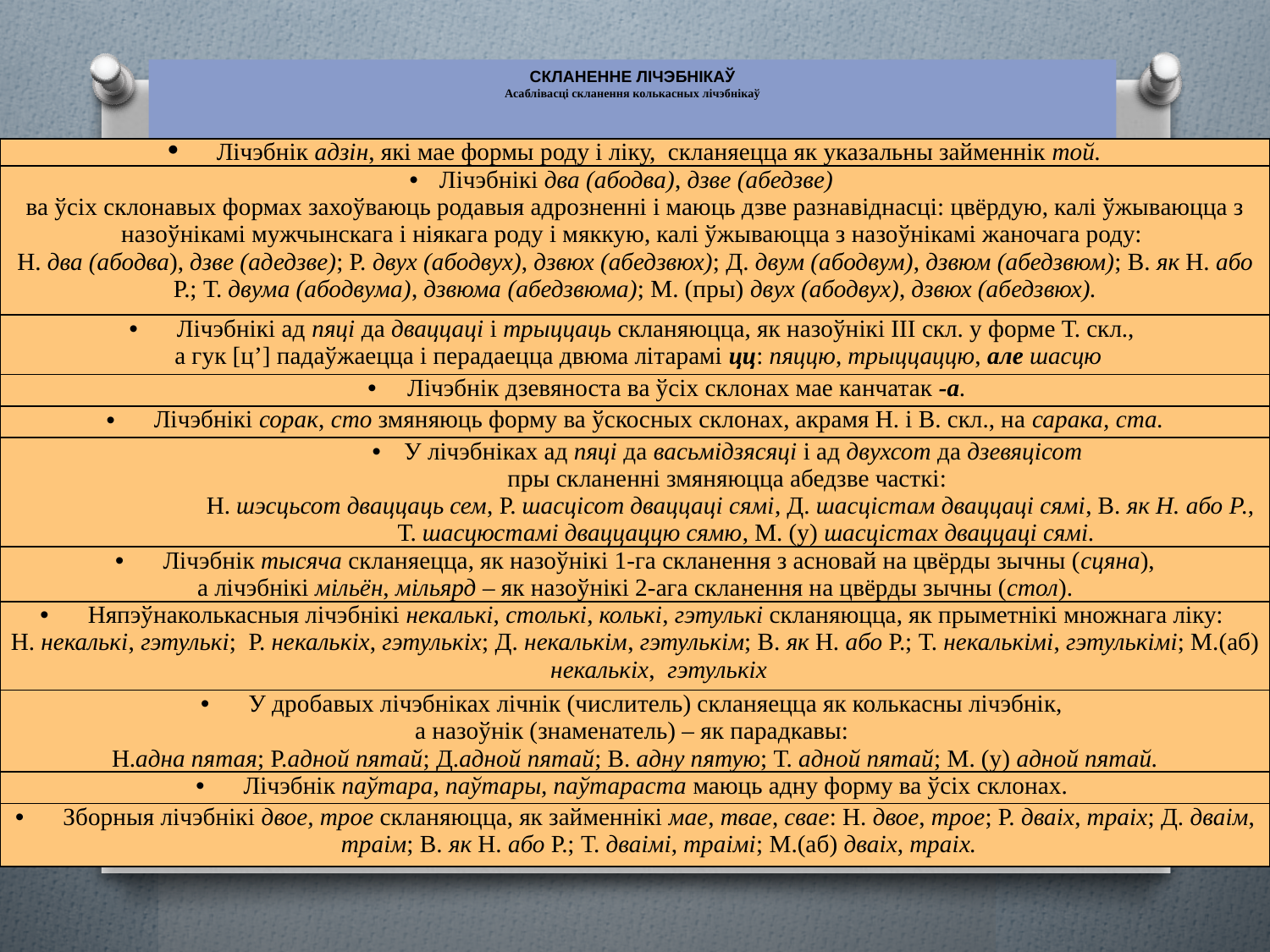

# СКЛАНЕННЕ ЛІЧЭБНІКАЎ Асаблівасці скланення колькасных лічэбнікаў
| Лічэбнік адзін, які мае формы роду і ліку, скланяецца як указальны займеннік той. |
| --- |
| Лічэбнікі два (абодва), дзве (абедзве) ва ўсіх склонавых формах захоўваюць родавыя адрозненні і маюць дзве разнавіднасці: цвёрдую, калі ўжываюцца з назоўнікамі мужчынскага і ніякага роду і мяккую, калі ўжываюцца з назоўнікамі жаночага роду: Н. два (абодва), дзве (адедзве); Р. двух (абодвух), дзвюх (абедзвюх); Д. двум (абодвум), дзвюм (абедзвюм); В. як Н. або Р.; Т. двума (абодвума), дзвюма (абедзвюма); М. (пры) двух (абодвух), дзвюх (абедзвюх). |
| Лічэбнікі ад пяці да дваццаці і трыццаць скланяюцца, як назоўнікі ІІІ скл. у форме Т. скл., а гук [ц’] падаўжаецца і перадаецца двюма літарамі цц: пяццю, трыццаццю, але шасцю |
| Лічэбнік дзевяноста ва ўсіх склонах мае канчатак -а. |
| Лічэбнікі сорак, сто змяняюць форму ва ўскосных склонах, акрамя Н. і В. скл., на сарака, ста. |
| У лічэбніках ад пяці да васьмідзясяці і ад двухсот да дзевяцісот пры скланенні змяняюцца абедзве часткі: Н. шэсцьсот дваццаць сем, Р. шасцісот дваццаці сямі, Д. шасцістам дваццаці сямі, В. як Н. або Р., Т. шасцюстамі дваццаццю сямю, М. (у) шасцістах дваццаці сямі. |
| Лічэбнік тысяча скланяецца, як назоўнікі 1-га скланення з асновай на цвёрды зычны (сцяна), а лічэбнікі мільён, мільярд – як назоўнікі 2-ага скланення на цвёрды зычны (стол). |
| Няпэўнаколькасныя лічэбнікі некалькі, столькі, колькі, гэтулькі скланяюцца, як прыметнікі множнага ліку: Н. некалькі, гэтулькі; Р. некалькіх, гэтулькіх; Д. некалькім, гэтулькім; В. як Н. або Р.; Т. некалькімі, гэтулькімі; М.(аб) некалькіх, гэтулькіх |
| У дробавых лічэбніках лічнік (числитель) скланяецца як колькасны лічэбнік, а назоўнік (знаменатель) – як парадкавы: Н.адна пятая; Р.адной пятай; Д.адной пятай; В. адну пятую; Т. адной пятай; М. (у) адной пятай. |
| Лічэбнік паўтара, паўтары, паўтараста маюць адну форму ва ўсіх склонах. |
| Зборныя лічэбнікі двое, трое скланяюцца, як займеннікі мае, твае, свае: Н. двое, трое; Р. дваіх, траіх; Д. дваім, траім; В. як Н. або Р.; Т. дваімі, траімі; М.(аб) дваіх, траіх. |